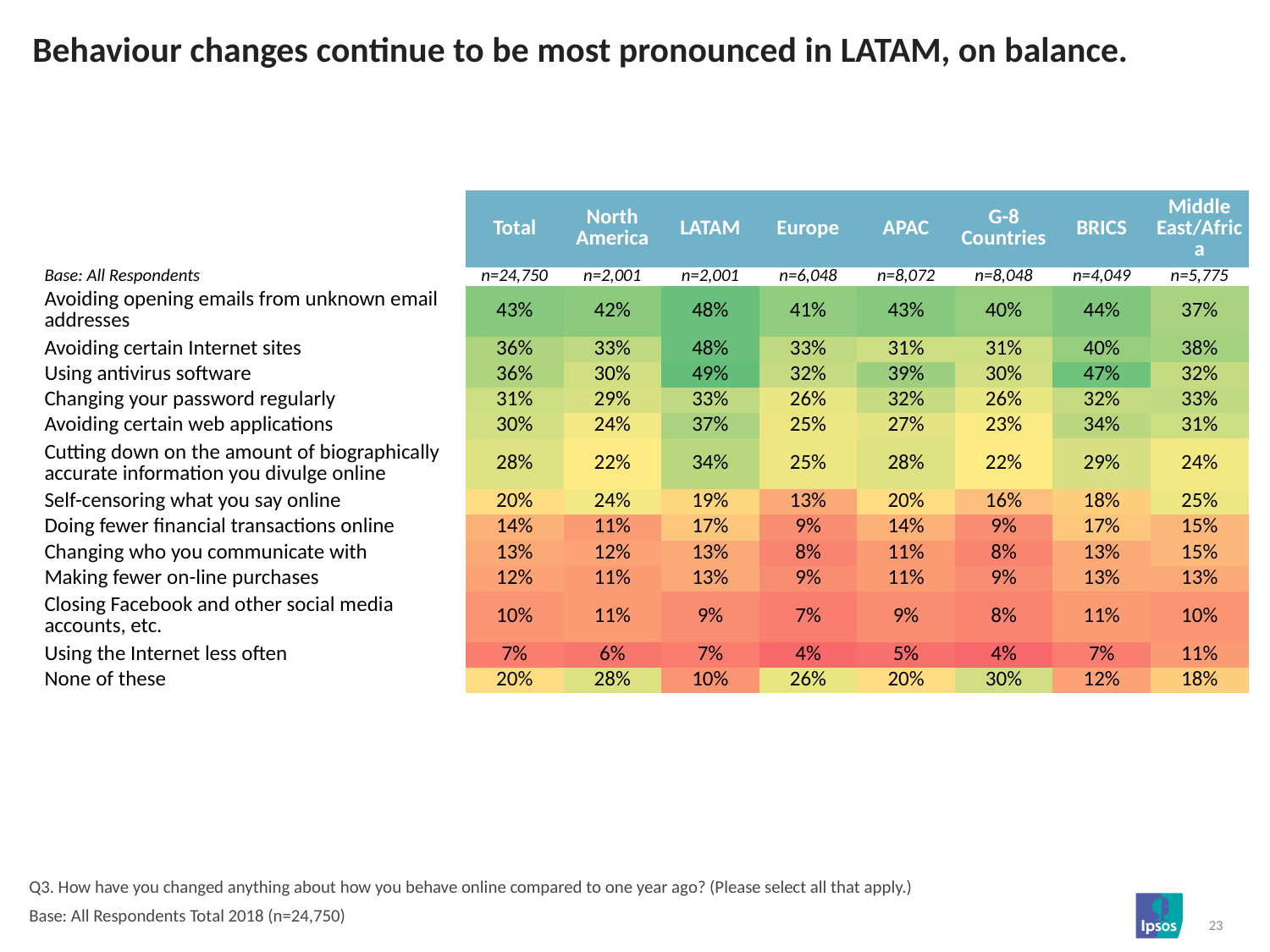

# Behaviour changes continue to be most pronounced in LATAM, on balance.
|  | Total | North America | LATAM | Europe | APAC | G-8 Countries | BRICS | Middle East/Africa |
| --- | --- | --- | --- | --- | --- | --- | --- | --- |
| Base: All Respondents | n=24,750 | n=2,001 | n=2,001 | n=6,048 | n=8,072 | n=8,048 | n=4,049 | n=5,775 |
| Avoiding opening emails from unknown email addresses | 43% | 42% | 48% | 41% | 43% | 40% | 44% | 37% |
| Avoiding certain Internet sites | 36% | 33% | 48% | 33% | 31% | 31% | 40% | 38% |
| Using antivirus software | 36% | 30% | 49% | 32% | 39% | 30% | 47% | 32% |
| Changing your password regularly | 31% | 29% | 33% | 26% | 32% | 26% | 32% | 33% |
| Avoiding certain web applications | 30% | 24% | 37% | 25% | 27% | 23% | 34% | 31% |
| Cutting down on the amount of biographically accurate information you divulge online | 28% | 22% | 34% | 25% | 28% | 22% | 29% | 24% |
| Self-censoring what you say online | 20% | 24% | 19% | 13% | 20% | 16% | 18% | 25% |
| Doing fewer financial transactions online | 14% | 11% | 17% | 9% | 14% | 9% | 17% | 15% |
| Changing who you communicate with | 13% | 12% | 13% | 8% | 11% | 8% | 13% | 15% |
| Making fewer on-line purchases | 12% | 11% | 13% | 9% | 11% | 9% | 13% | 13% |
| Closing Facebook and other social media accounts, etc. | 10% | 11% | 9% | 7% | 9% | 8% | 11% | 10% |
| Using the Internet less often | 7% | 6% | 7% | 4% | 5% | 4% | 7% | 11% |
| None of these | 20% | 28% | 10% | 26% | 20% | 30% | 12% | 18% |
Q3. How have you changed anything about how you behave online compared to one year ago? (Please select all that apply.)
Base: All Respondents Total 2018 (n=24,750)